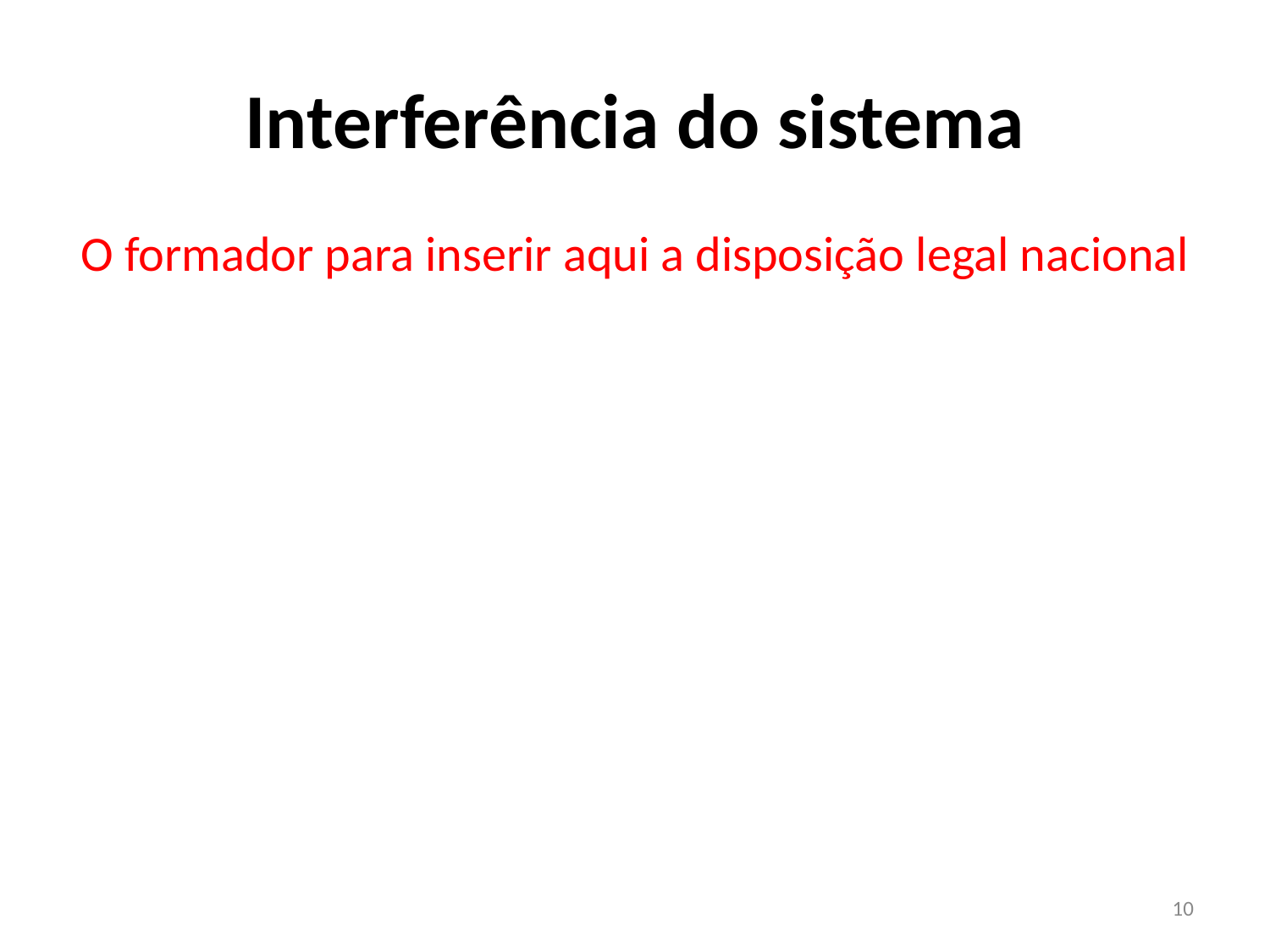

# Interferência do sistema
O formador para inserir aqui a disposição legal nacional
10